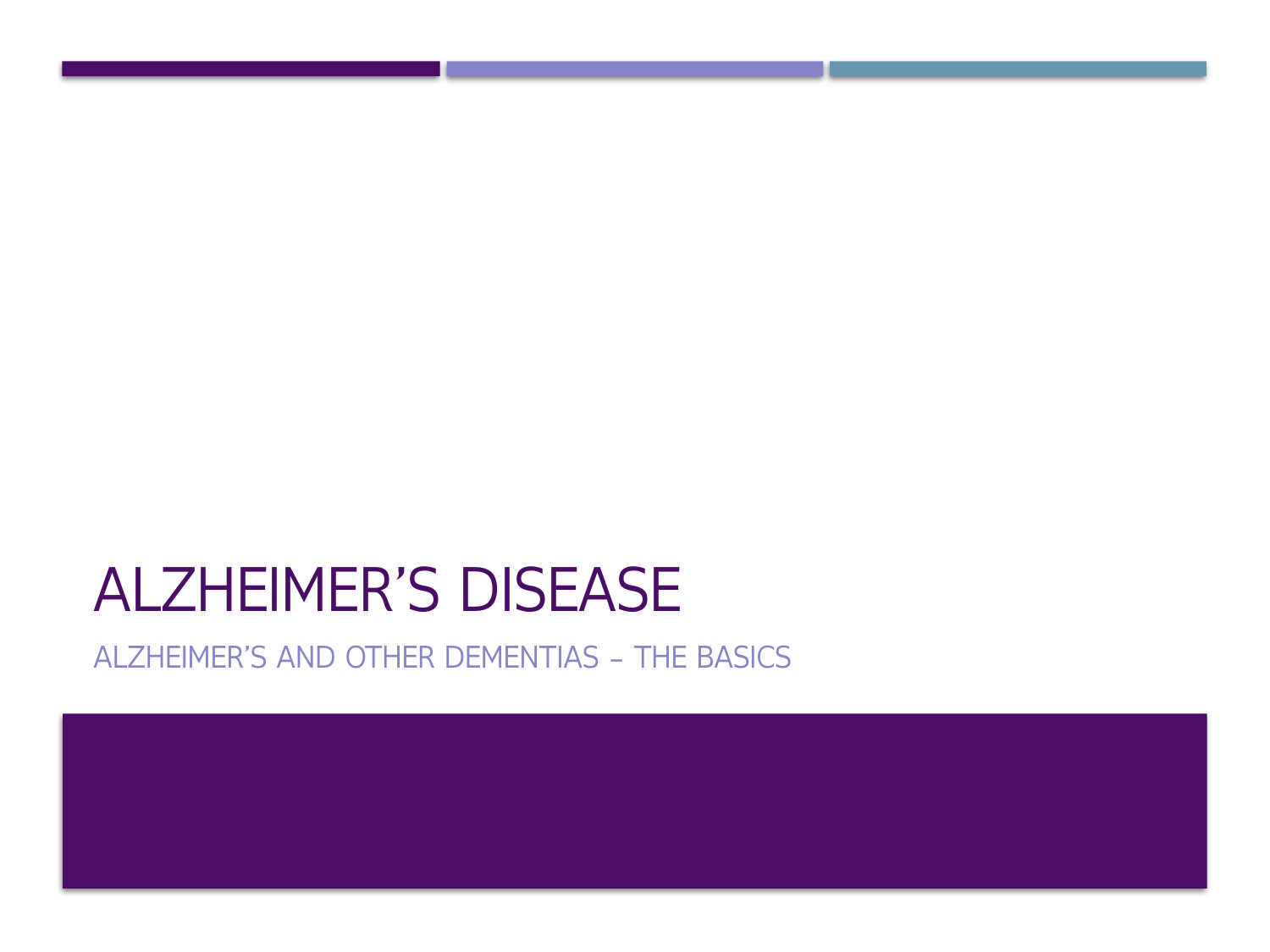

# ALZHEIMER’S DISEASE
Alzheimer’s and Other Dementias – The Basics